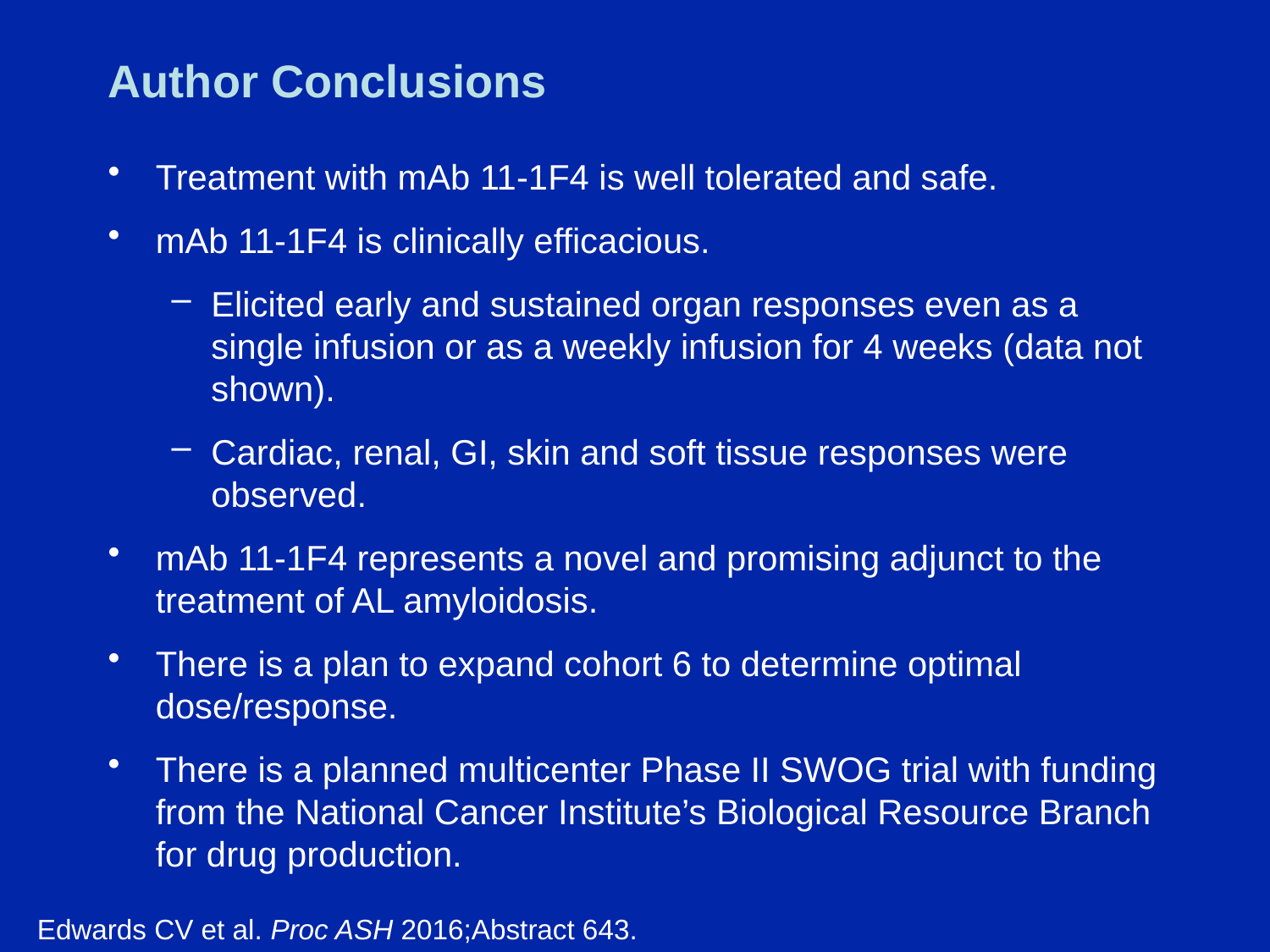

# Author Conclusions
Treatment with mAb 11-1F4 is well tolerated and safe.
mAb 11-1F4 is clinically efficacious.
Elicited early and sustained organ responses even as a single infusion or as a weekly infusion for 4 weeks (data not shown).
Cardiac, renal, GI, skin and soft tissue responses were observed.
mAb 11-1F4 represents a novel and promising adjunct to the treatment of AL amyloidosis.
There is a plan to expand cohort 6 to determine optimal dose/response.
There is a planned multicenter Phase II SWOG trial with funding from the National Cancer Institute’s Biological Resource Branch for drug production.
Edwards CV et al. Proc ASH 2016;Abstract 643.